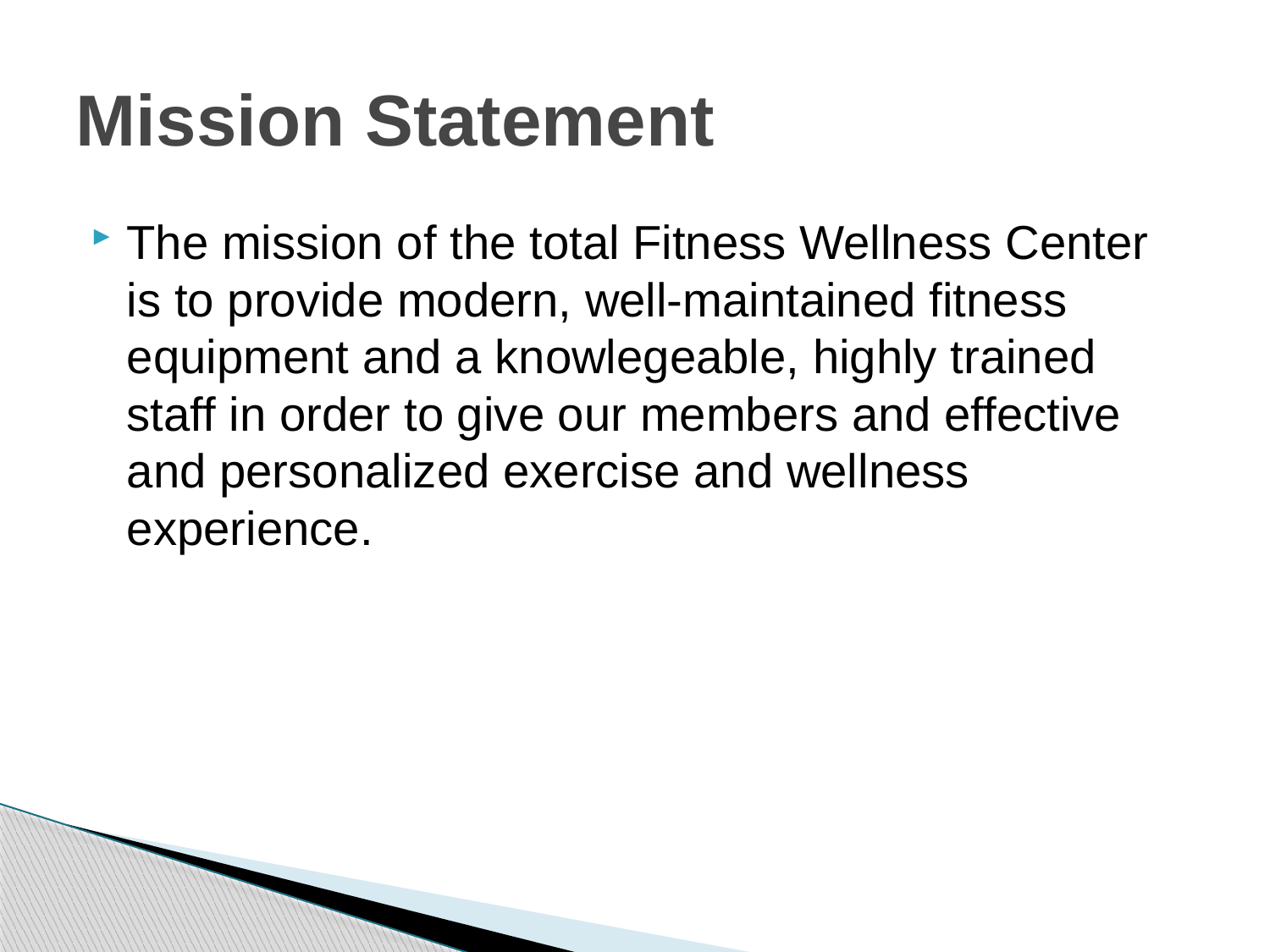

# Mission Statement
The mission of the total Fitness Wellness Center is to provide modern, well-maintained fitness equipment and a knowlegeable, highly trained staff in order to give our members and effective and personalized exercise and wellness experience.